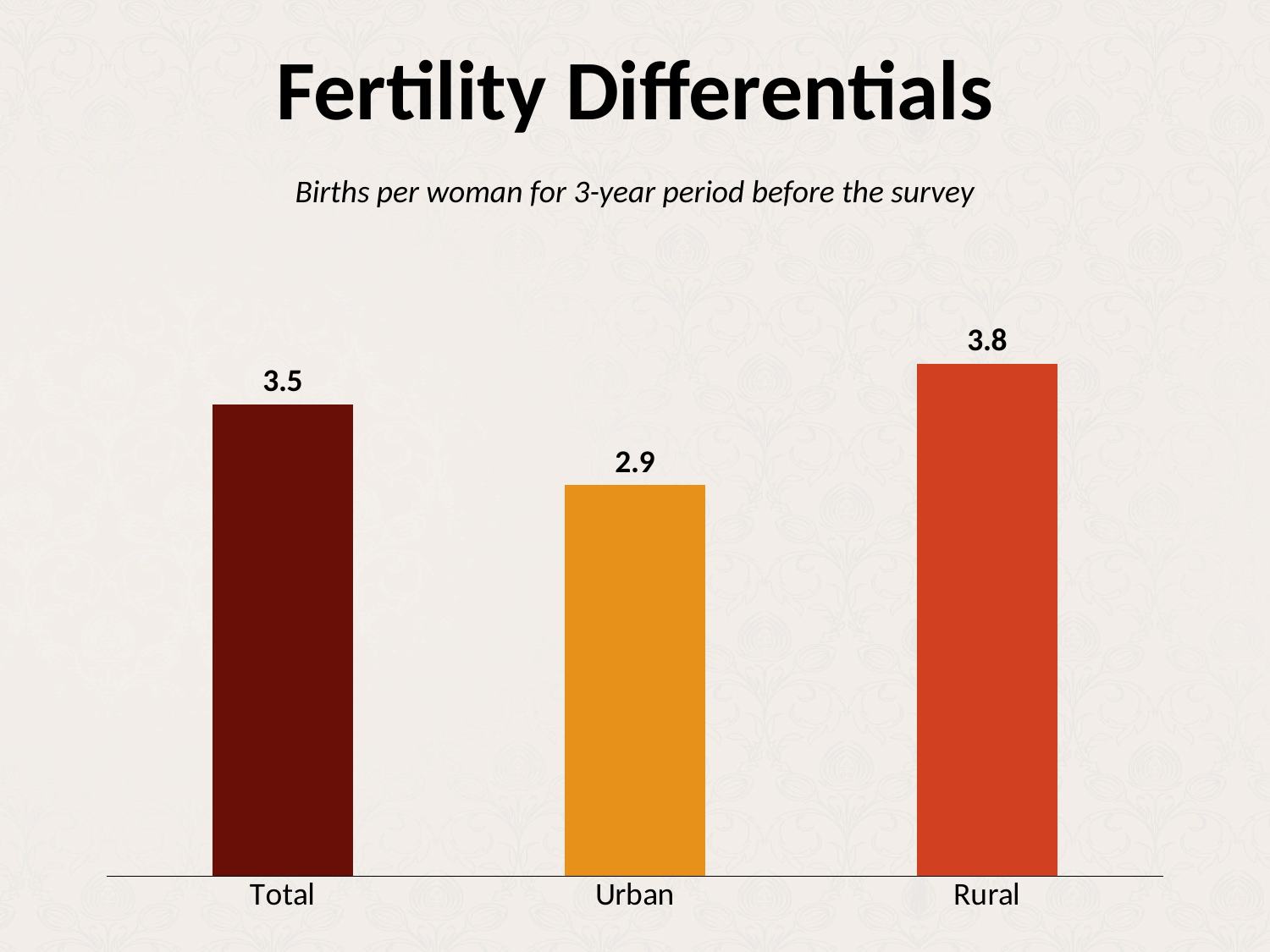

# Fertility Differentials
Births per woman for 3-year period before the survey

### Chart

| Category | Column1 |
|---|---|
| Total | 3.5 |
| Urban | 2.9 |
| Rural | 3.8 |